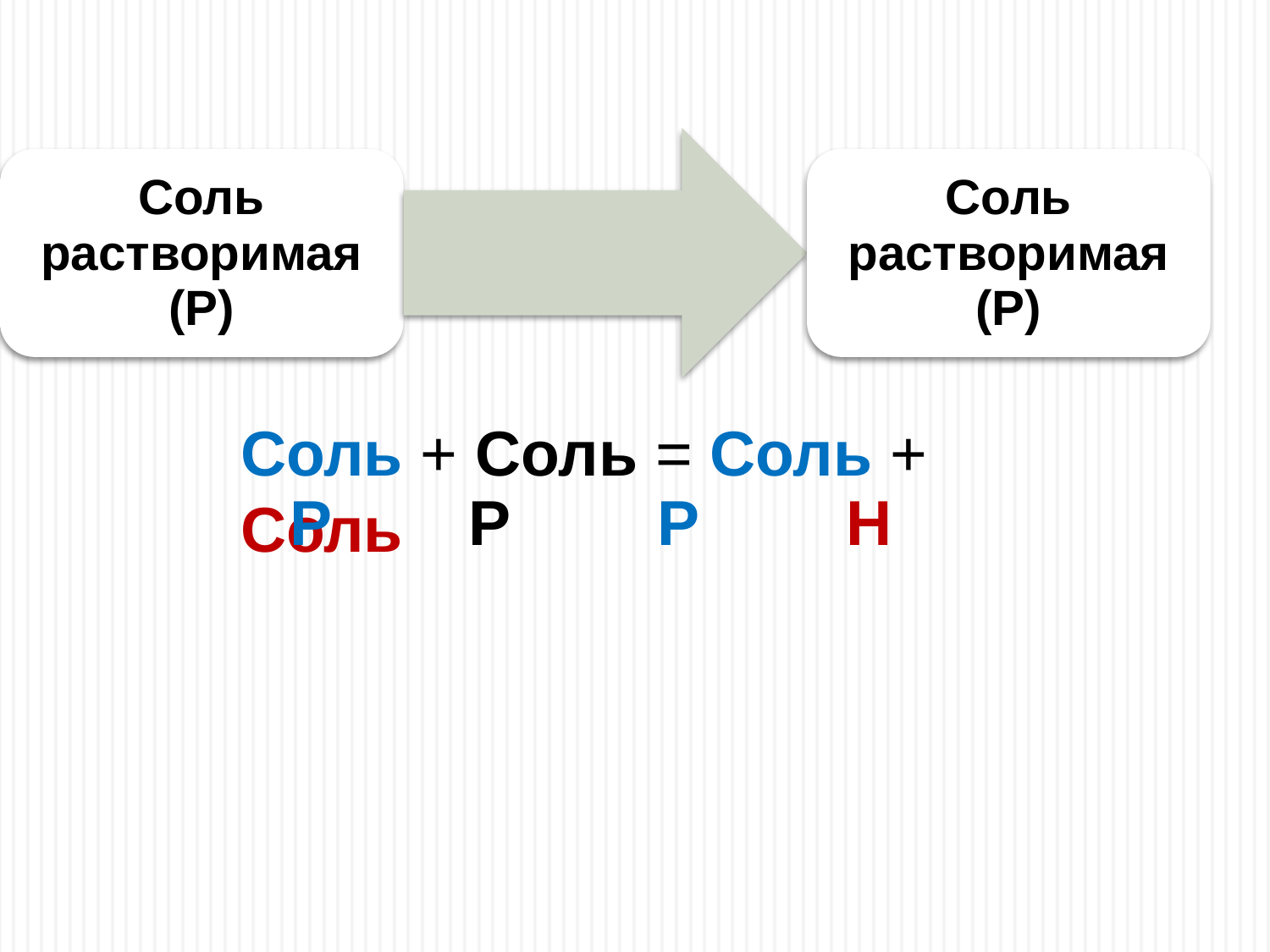

Соль растворимая (Р)
Соль растворимая (Р)
Соль + Соль = Соль +  Соль
Р
Р
Р
Н